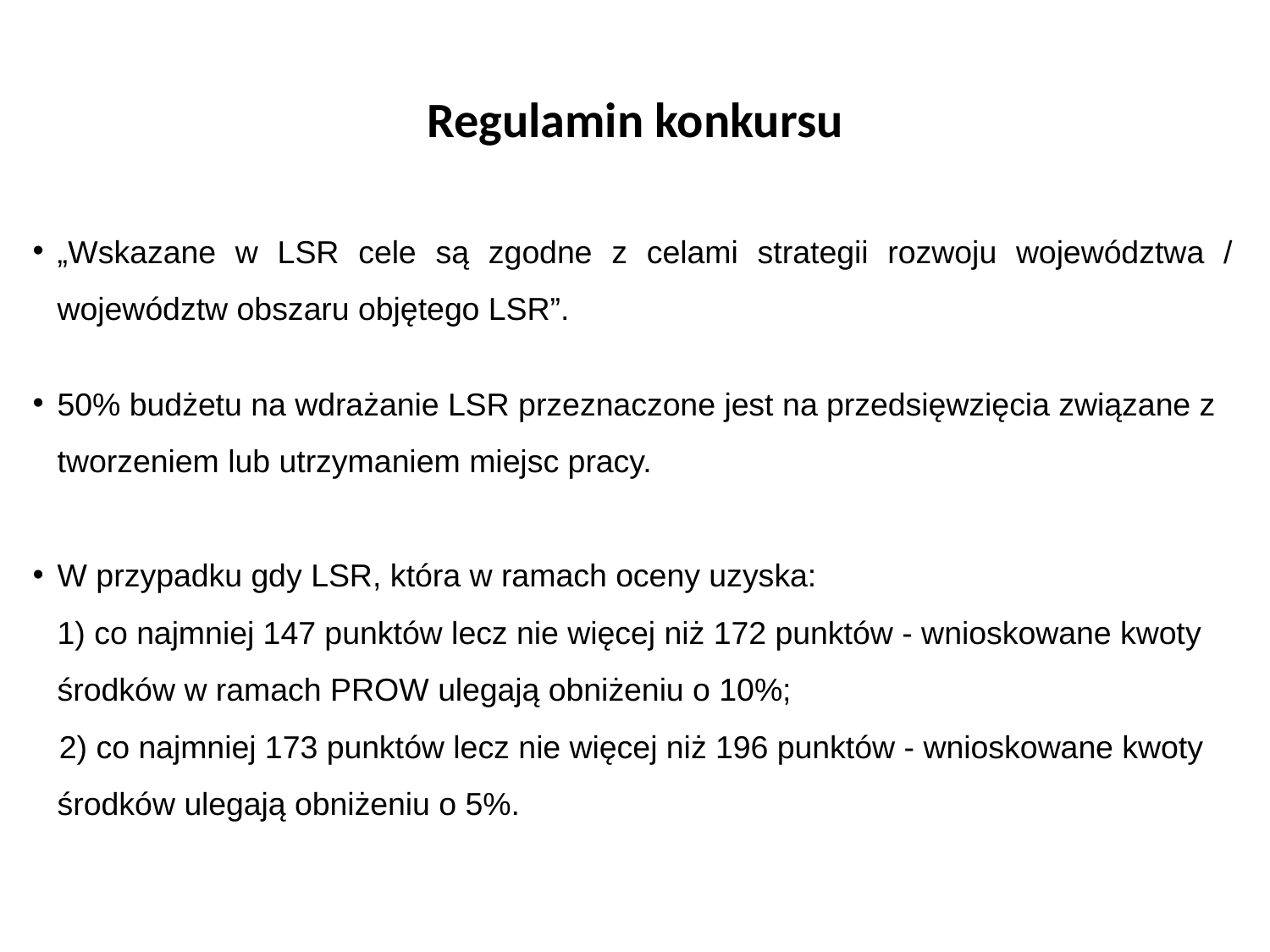

# Regulamin konkursu
„Wskazane w LSR cele są zgodne z celami strategii rozwoju województwa / województw obszaru objętego LSR”.

50% budżetu na wdrażanie LSR przeznaczone jest na przedsięwzięcia związane z tworzeniem lub utrzymaniem miejsc pracy.

W przypadku gdy LSR, która w ramach oceny uzyska:
	1) co najmniej 147 punktów lecz nie więcej niż 172 punktów - wnioskowane kwoty środków w ramach PROW ulegają obniżeniu o 10%;
   2) co najmniej 173 punktów lecz nie więcej niż 196 punktów - wnioskowane kwoty środków ulegają obniżeniu o 5%.